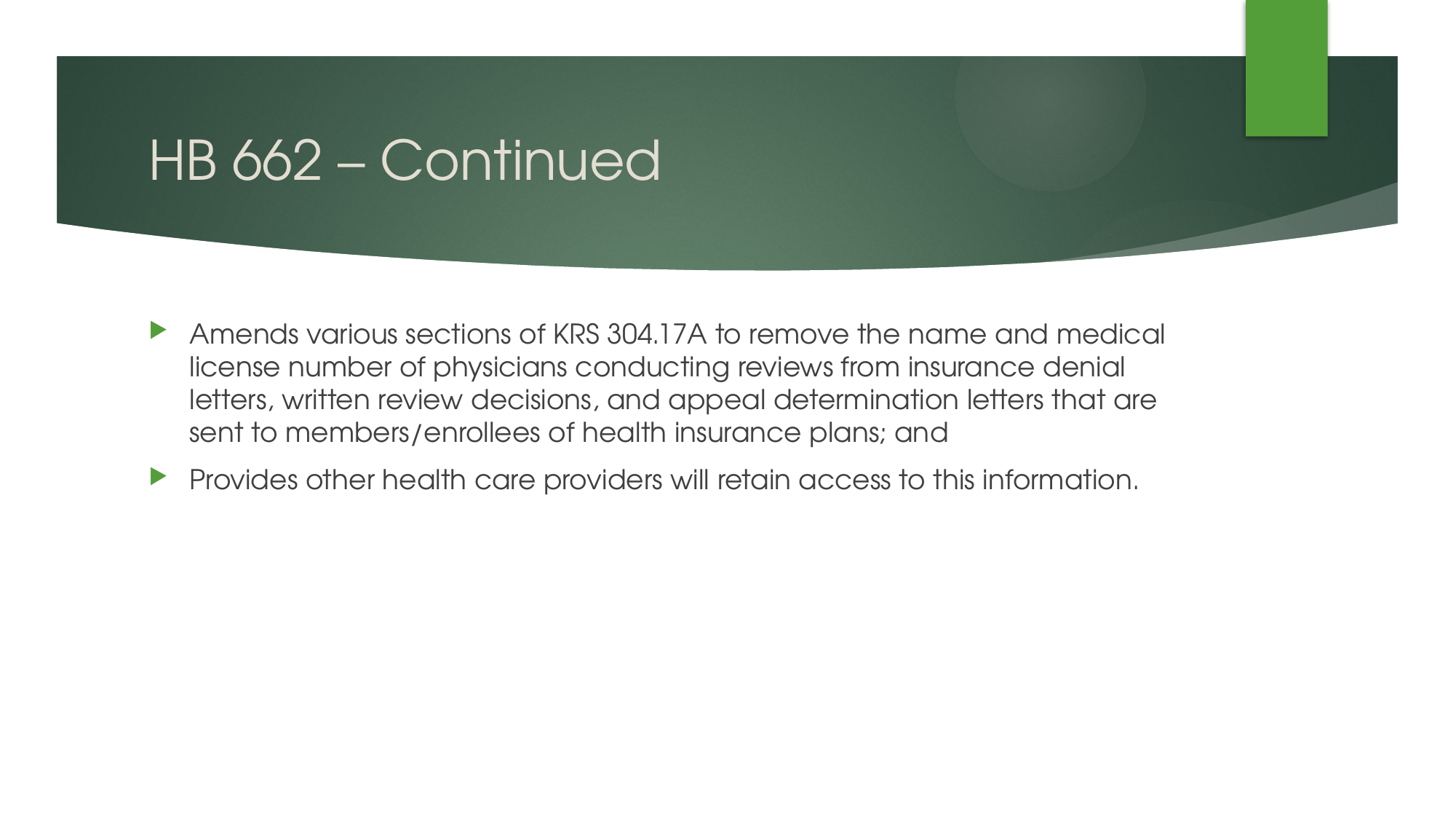

# HB 662 – Continued
Amends various sections of KRS 304.17A to remove the name and medical license number of physicians conducting reviews from insurance denial letters, written review decisions, and appeal determination letters that are sent to members/enrollees of health insurance plans; and
Provides other health care providers will retain access to this information.